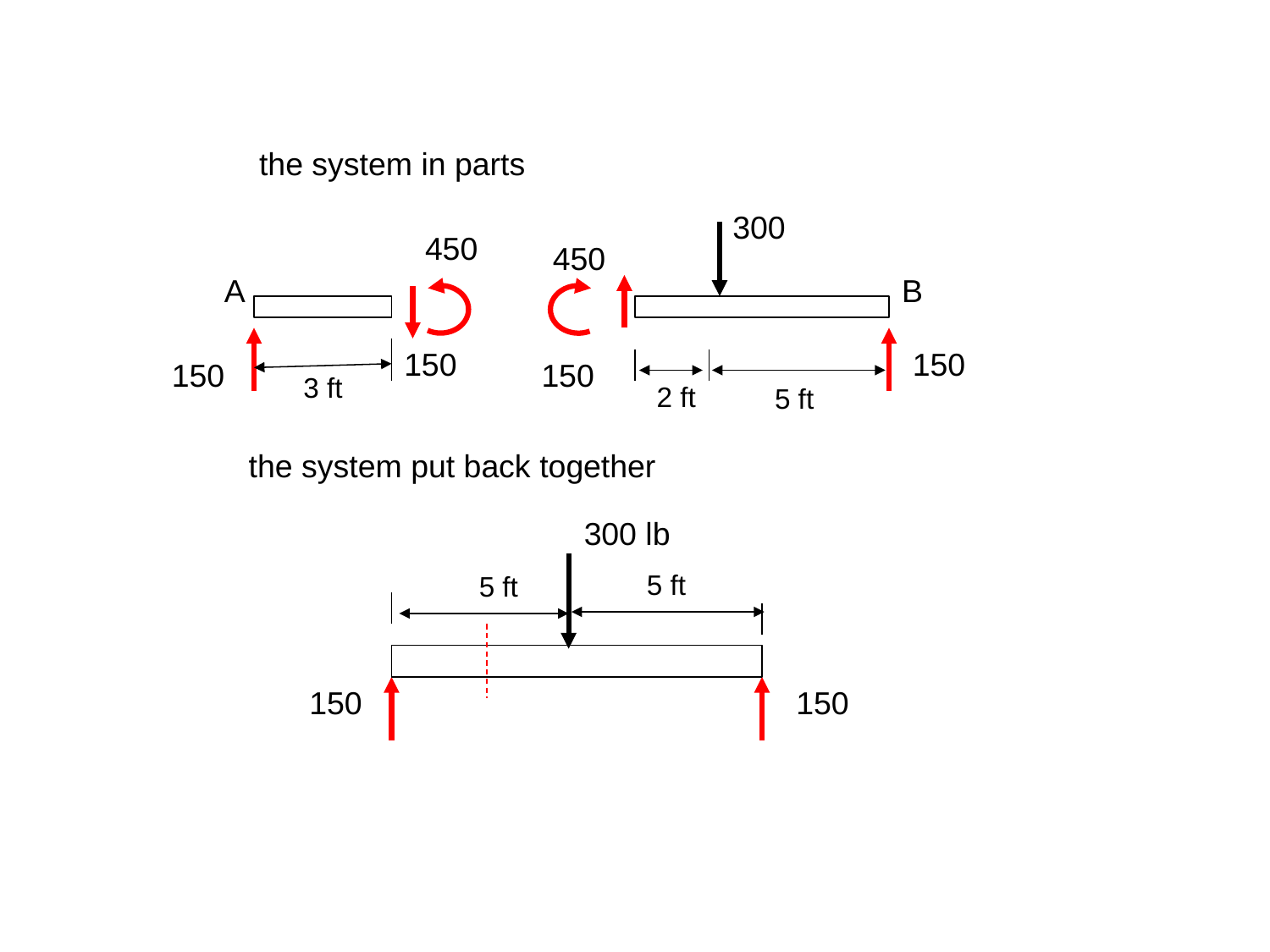

the system in parts
300
450
450
A
B

150
150
150
150
3 ft
2 ft
5 ft
the system put back together
300 lb
5 ft
5 ft

150
150